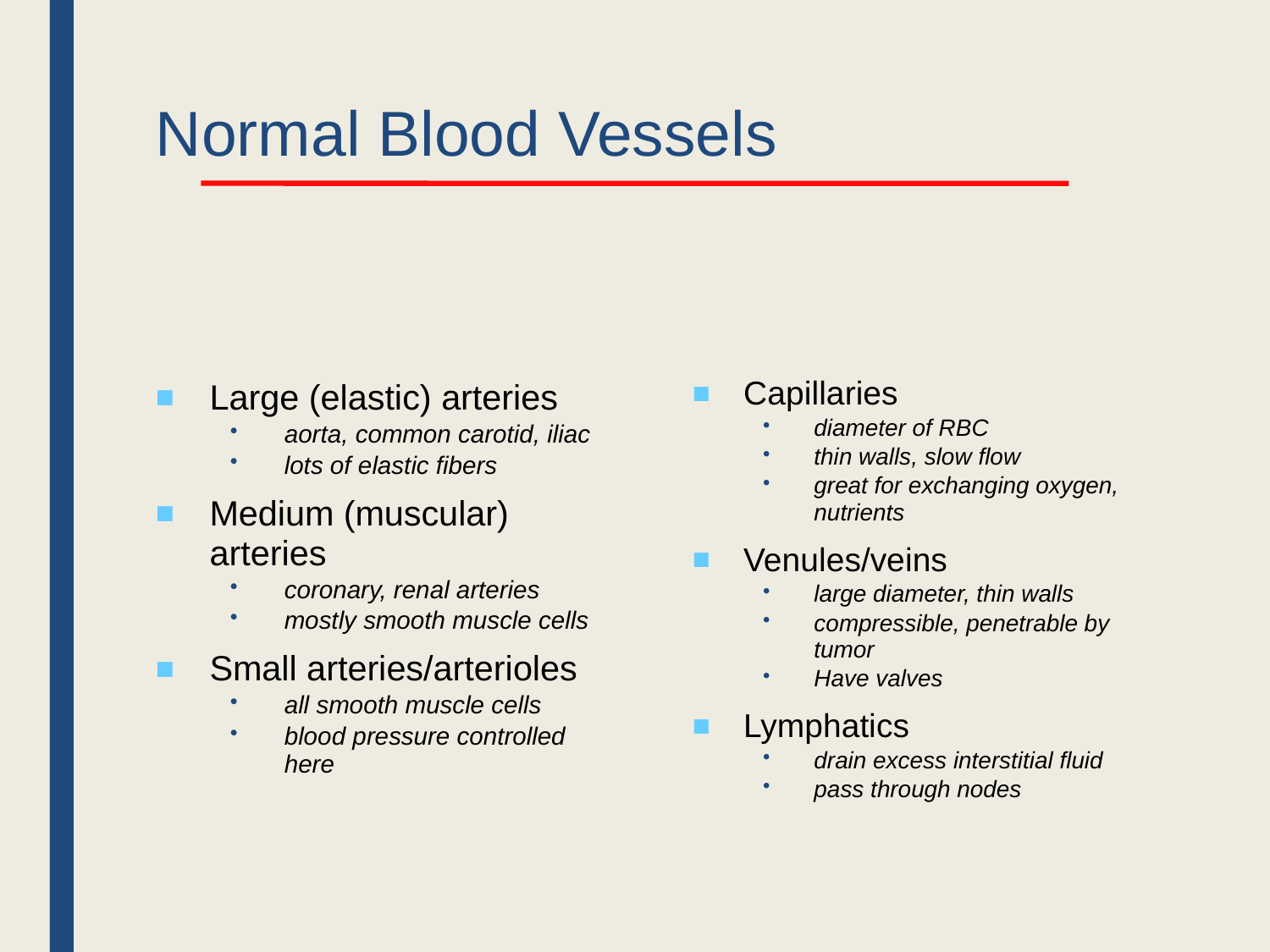

# Normal Blood Vessels

Large (elastic) arteries
aorta, common carotid, iliac
lots of elastic fibers
Medium (muscular) arteries
coronary, renal arteries
mostly smooth muscle cells
Small arteries/arterioles
all smooth muscle cells
blood pressure controlled here

Capillaries
diameter of RBC
thin walls, slow flow
great for exchanging oxygen, nutrients
Venules/veins
large diameter, thin walls
compressible, penetrable by tumor
Have valves
Lymphatics
drain excess interstitial fluid
pass through nodes